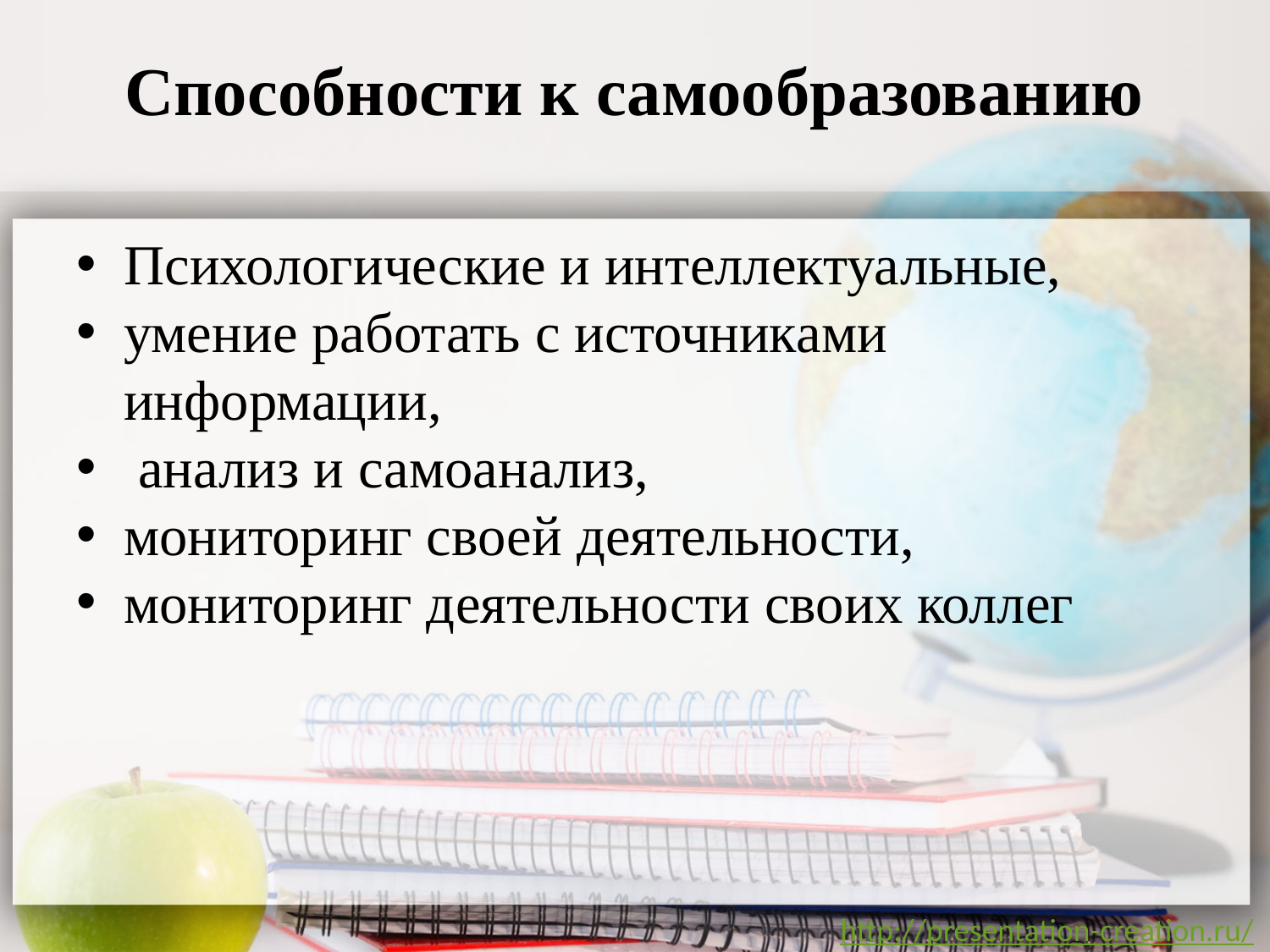

# Способности к самообразованию
Психологические и интеллектуальные,
умение работать с источниками информации,
 анализ и самоанализ,
мониторинг своей деятельности,
мониторинг деятельности своих коллег